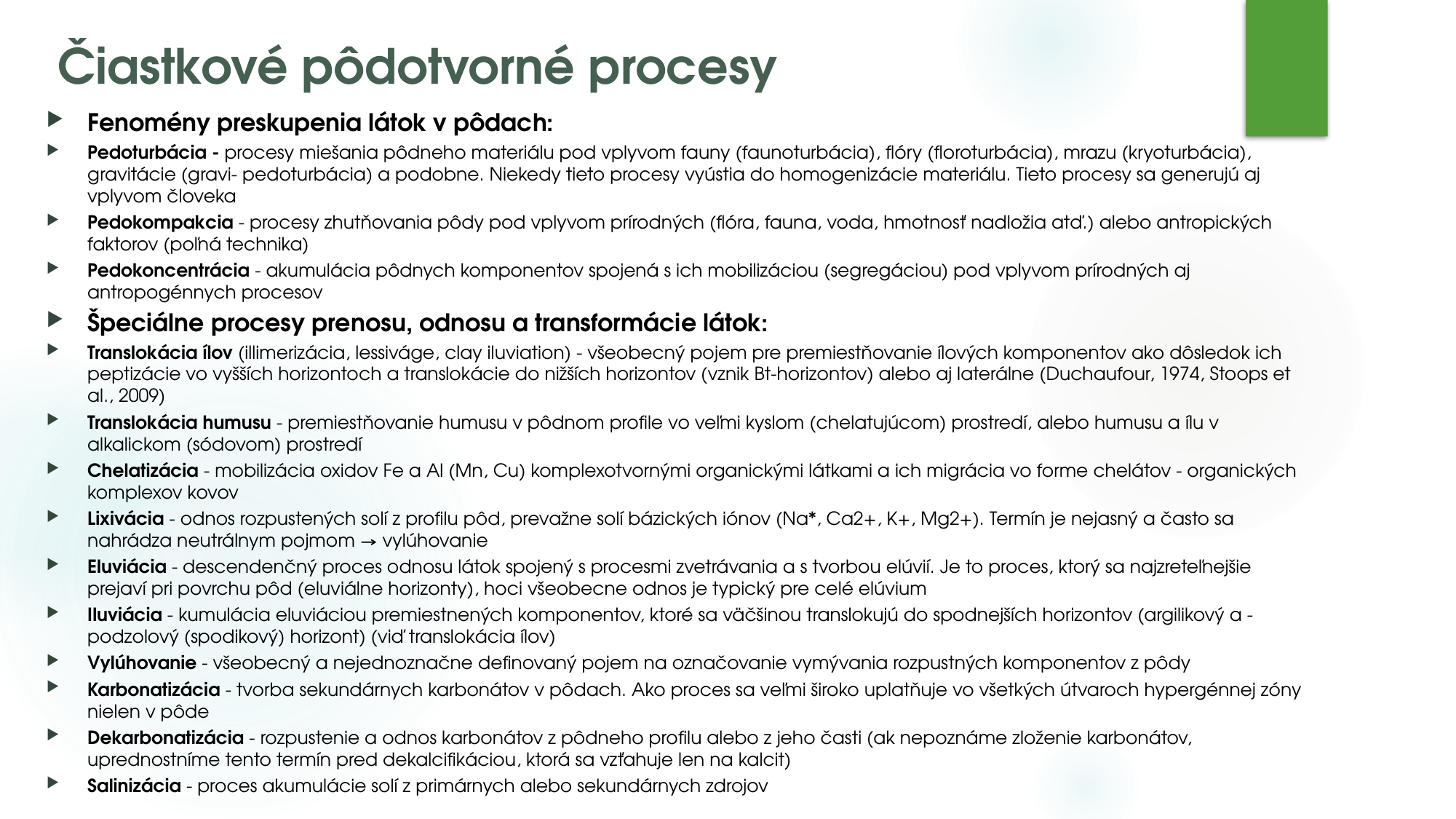

# Čiastkové pôdotvorné procesy
Fenomény preskupenia látok v pôdach:
Pedoturbácia - procesy miešania pôdneho materiálu pod vplyvom fauny (faunoturbácia), flóry (floroturbácia), mrazu (kryoturbácia), gravitácie (gravi- pedoturbácia) a podobne. Niekedy tieto procesy vyústia do homogenizácie materiálu. Tieto procesy sa generujú aj vplyvom človeka
Pedokompakcia - procesy zhutňovania pôdy pod vplyvom prírodných (flóra, fauna, voda, hmotnosť nadložia atď.) alebo antropických faktorov (poľná technika)
Pedokoncentrácia - akumulácia pôdnych komponentov spojená s ich mobilizáciou (segregáciou) pod vplyvom prírodných aj antropogénnych procesov
Špeciálne procesy prenosu, odnosu a transformácie látok:
Translokácia ílov (illimerizácia, lessiváge, clay iluviation) - všeobecný pojem pre premiestňovanie ílových komponentov ako dôsledok ich peptizácie vo vyšších horizontoch a translokácie do nižších horizontov (vznik Bt-horizontov) alebo aj laterálne (Duchaufour, 1974, Stoops et al., 2009)
Translokácia humusu - premiestňovanie humusu v pôdnom profile vo veľmi kyslom (chelatujúcom) prostredí, alebo humusu a ílu v alkalickom (sódovom) prostredí
Chelatizácia - mobilizácia oxidov Fe a Al (Mn, Cu) komplexotvornými organickými látkami a ich migrácia vo forme chelátov - organických komplexov kovov
Lixivácia - odnos rozpustených solí z profilu pôd, prevažne solí bázických iónov (Na*, Ca2+, K+, Mg2+). Termín je nejasný a často sa nahrádza neutrálnym pojmom → vylúhovanie
Eluviácia - descendenčný proces odnosu látok spojený s procesmi zvetrávania a s tvorbou elúvií. Je to proces, ktorý sa najzreteľnejšie prejaví pri povrchu pôd (eluviálne horizonty), hoci všeobecne odnos je typický pre celé elúvium
Iluviácia - kumulácia eluviáciou premiestnených komponentov, ktoré sa väčšinou translokujú do spodnejších horizontov (argilikový a -podzolový (spodikový) horizont) (viď translokácia ílov)
Vylúhovanie - všeobecný a nejednoznačne definovaný pojem na označovanie vymývania rozpustných komponentov z pôdy
Karbonatizácia - tvorba sekundárnych karbonátov v pôdach. Ako proces sa veľmi široko uplatňuje vo všetkých útvaroch hypergénnej zóny nielen v pôde
Dekarbonatizácia - rozpustenie a odnos karbonátov z pôdneho profilu alebo z jeho časti (ak nepoznáme zloženie karbonátov, uprednostníme tento termín pred dekalcifikáciou, ktorá sa vzťahuje len na kalcit)
Salinizácia - proces akumulácie solí z primárnych alebo sekundárnych zdrojov